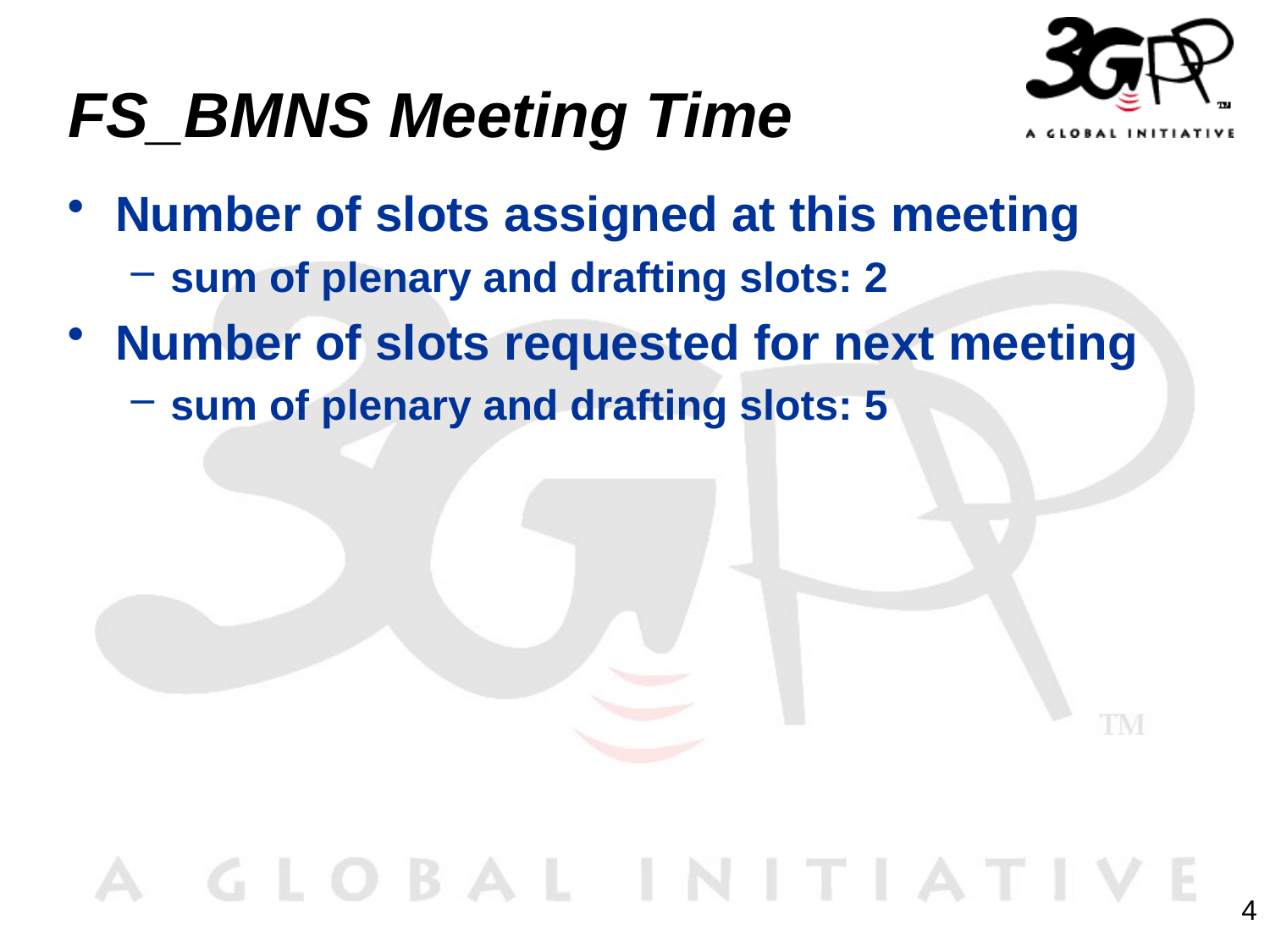

# FS_BMNS Meeting Time
Number of slots assigned at this meeting
sum of plenary and drafting slots: 2
Number of slots requested for next meeting
sum of plenary and drafting slots: 5
4